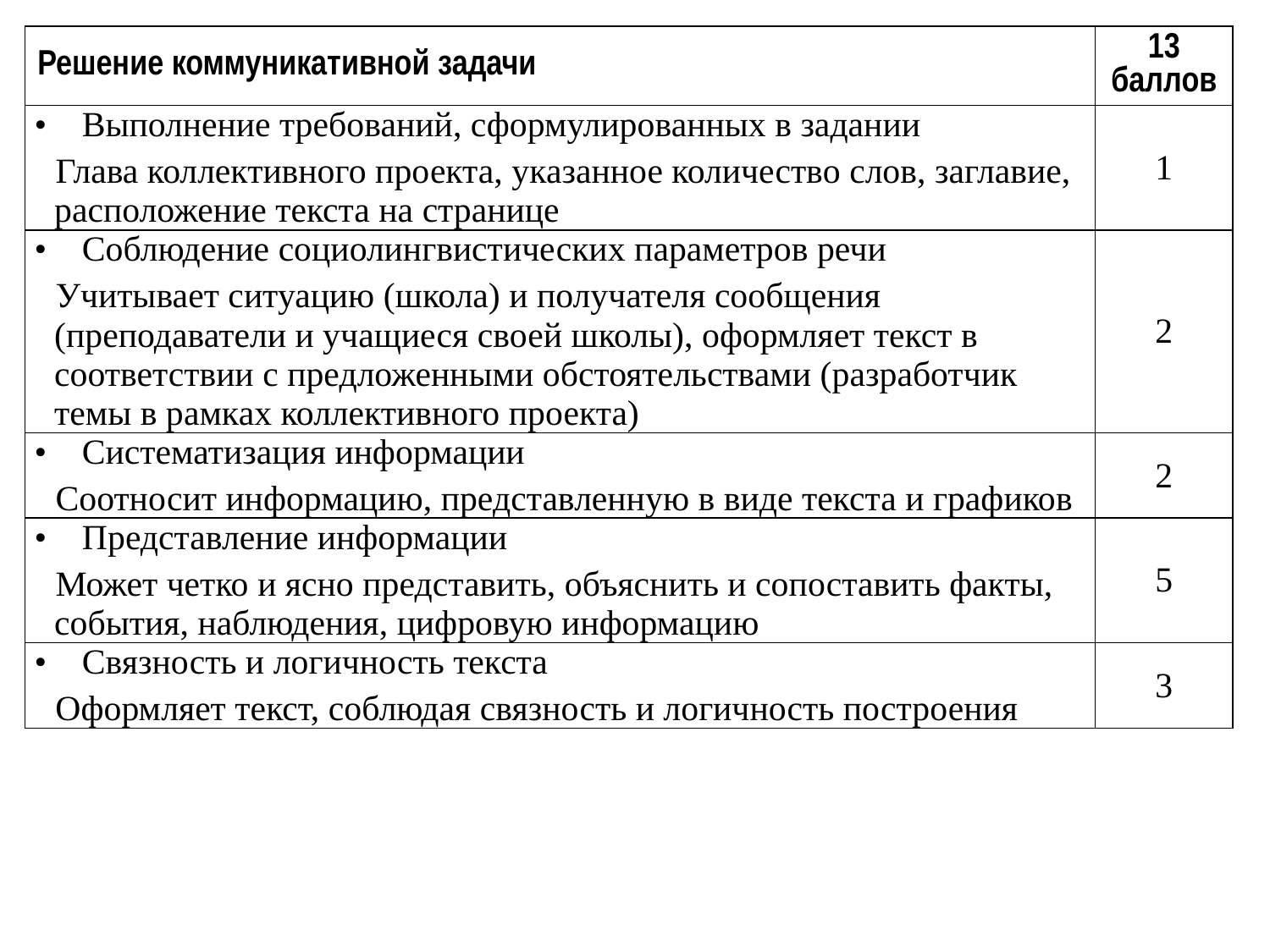

| Решение коммуникативной задачи | 13 баллов |
| --- | --- |
| Выполнение требований, сформулированных в задании Глава коллективного проекта, указанное количество слов, заглавие, расположение текста на странице | 1 |
| Соблюдение социолингвистических параметров речи Учитывает ситуацию (школа) и получателя сообщения (преподаватели и учащиеся своей школы), оформляет текст в соответствии с предложенными обстоятельствами (разработчик темы в рамках коллективного проекта) | 2 |
| Систематизация информации Соотносит информацию, представленную в виде текста и графиков | 2 |
| Представление информации Может четко и ясно представить, объяснить и сопоставить факты, события, наблюдения, цифровую информацию | 5 |
| Связность и логичность текста Оформляет текст, соблюдая связность и логичность построения | 3 |